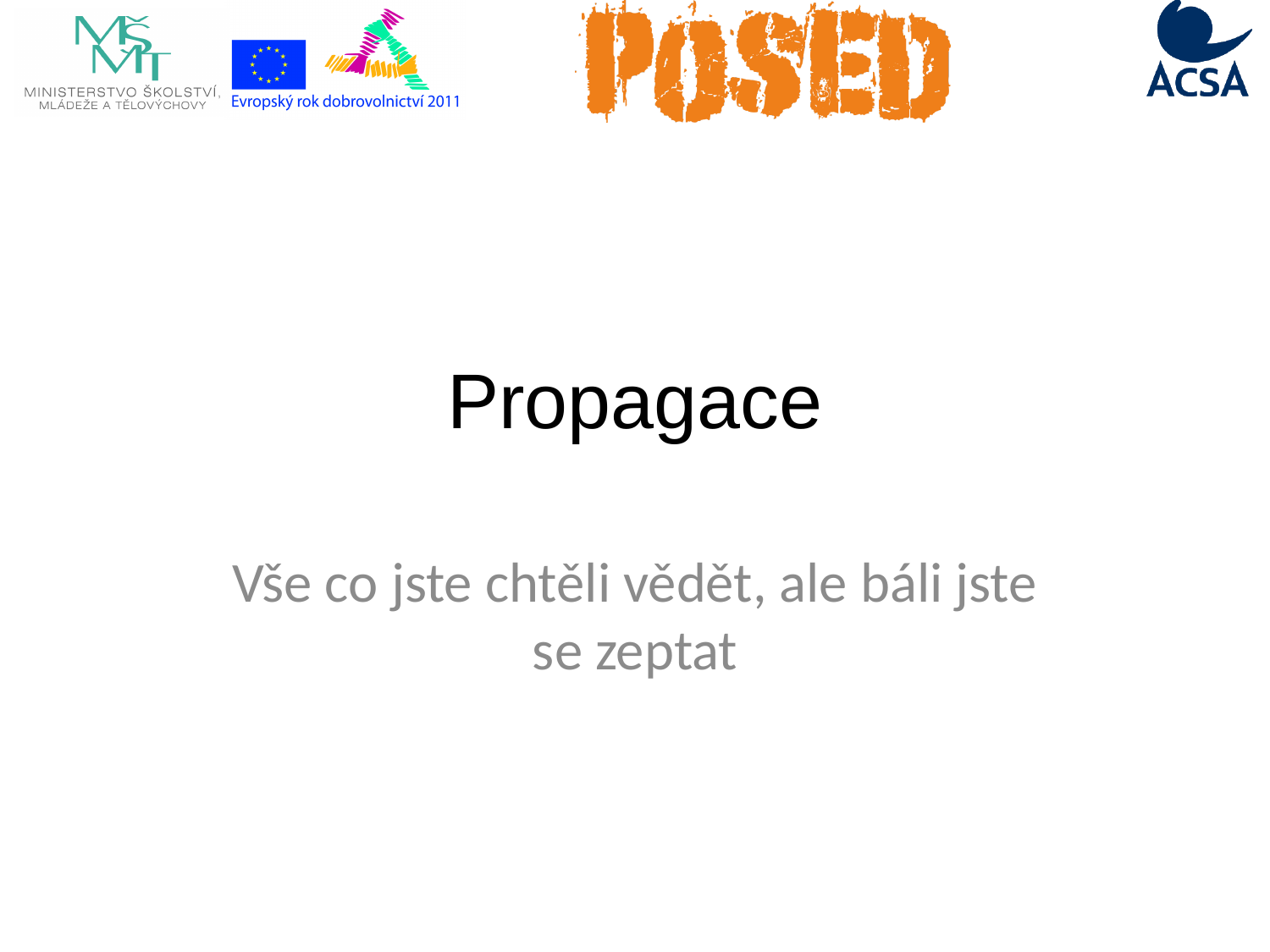

# Propagace
Vše co jste chtěli vědět, ale báli jste se zeptat